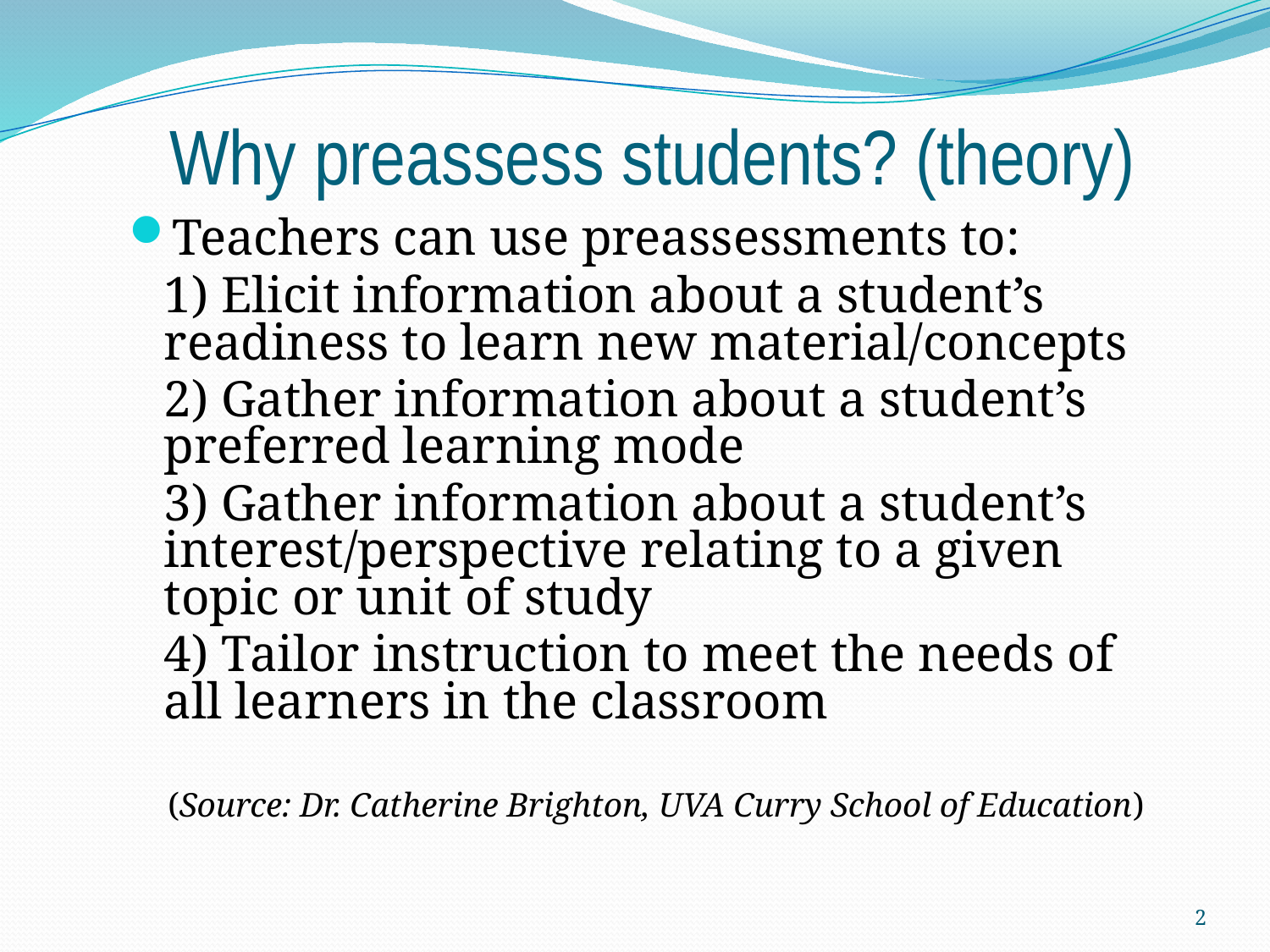

# Why preassess students? (theory)
Teachers can use preassessments to:
		1) Elicit information about a student’s readiness to learn new material/concepts
		2) Gather information about a student’s preferred learning mode
		3) Gather information about a student’s interest/perspective relating to a given topic or unit of study
		4) Tailor instruction to meet the needs of all learners in the classroom

(Source: Dr. Catherine Brighton, UVA Curry School of Education)
2